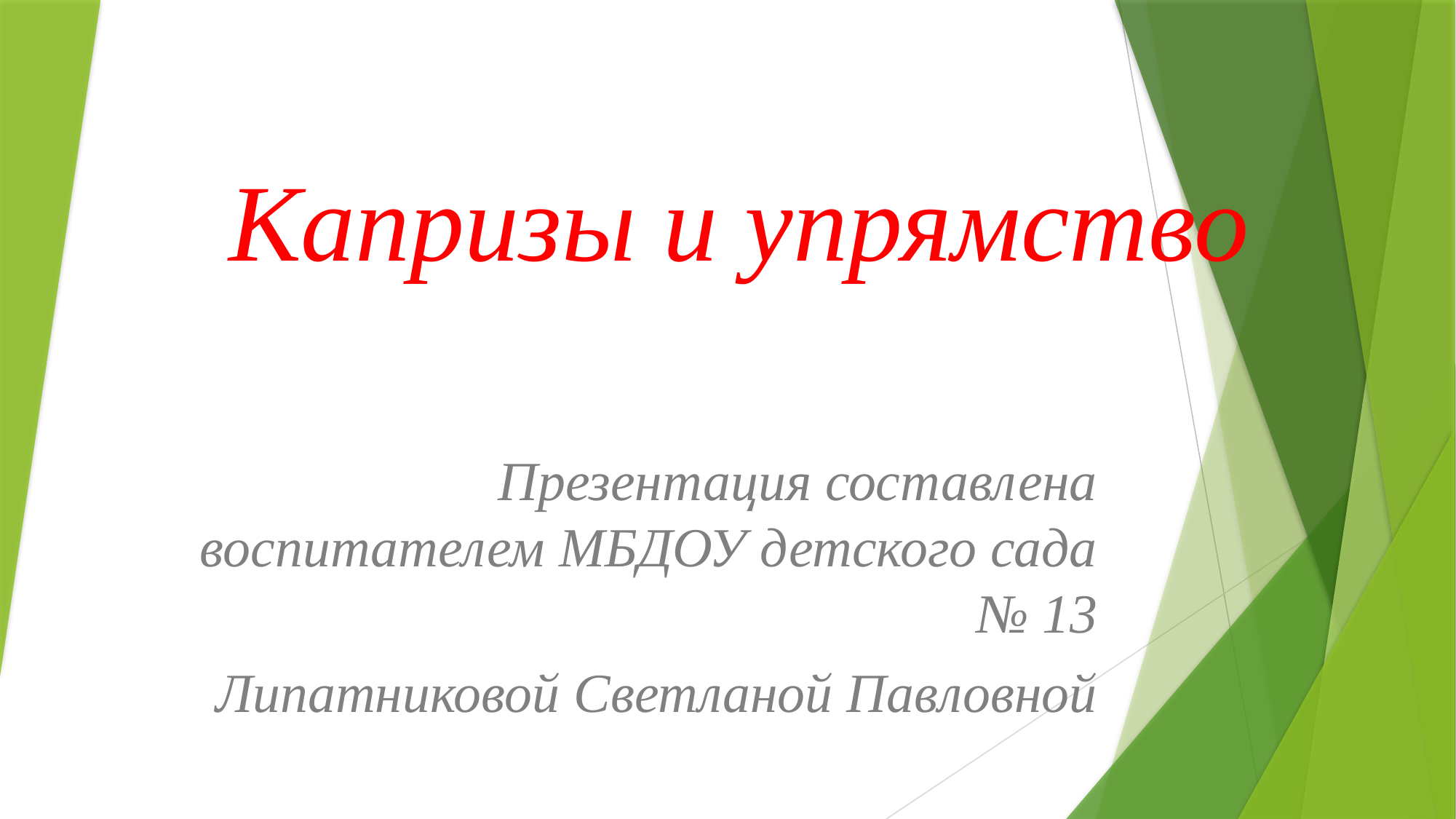

# Капризы и упрямство
Презентация составлена воспитателем МБДОУ детского сада № 13
Липатниковой Светланой Павловной